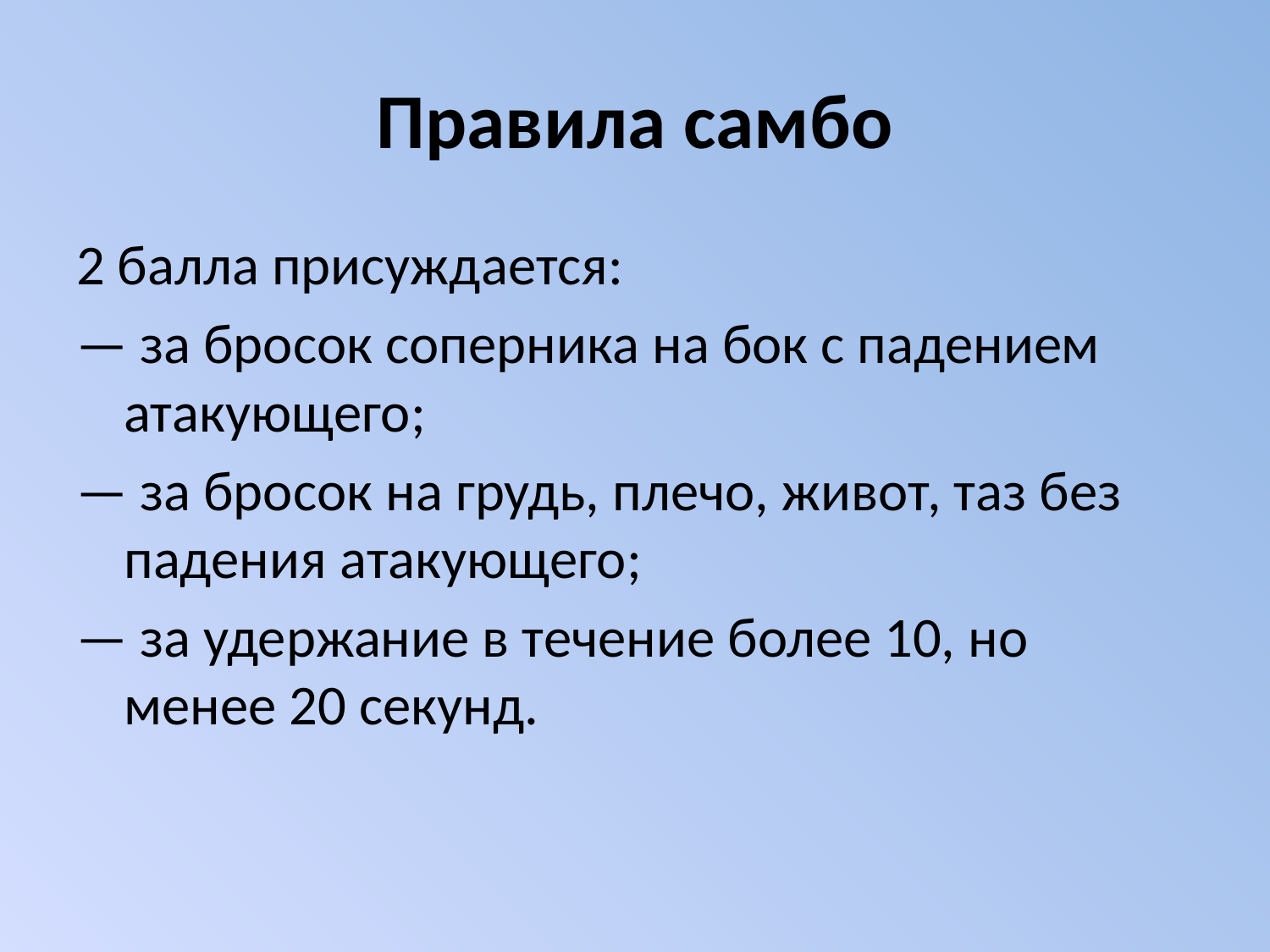

# Правила самбо
2 балла присуждается:
— за бросок соперника на бок с падением атакующего;
— за бросок на грудь, плечо, живот, таз без падения атакующего;
— за удержание в течение более 10, но менее 20 секунд.